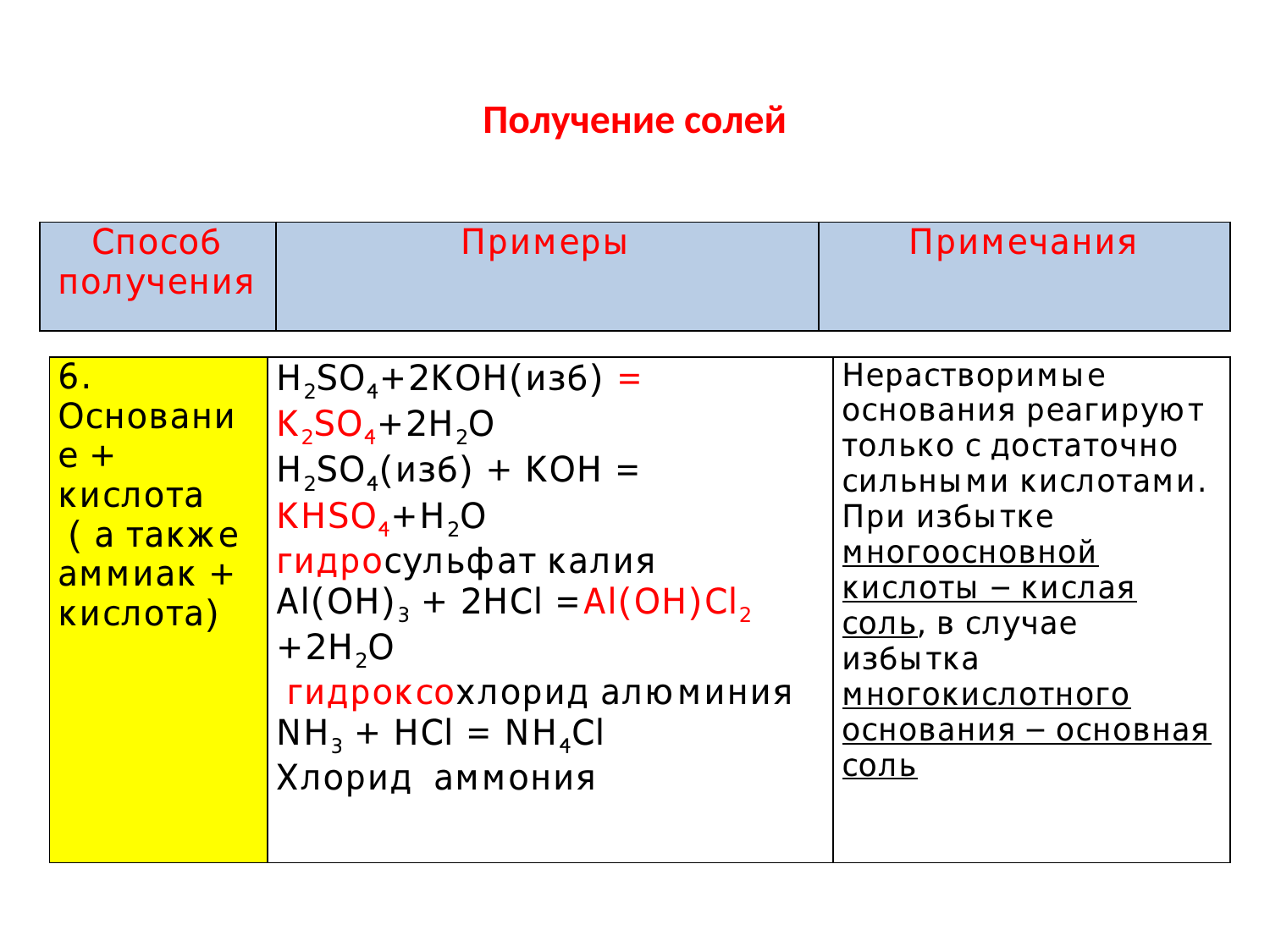

# Получение солей
| Способ получения | Примеры | Примечания |
| --- | --- | --- |
| 6. Основание + кислота ( а также аммиак + кислота) | H2SO4+2KOH(изб) = K2SO4+2H2O  H2SO4(изб) + KOH = KНSO4+H2O гидросульфат калия Al(OH)3 + 2HCl =Al(OH)Cl2 +2Н2О гидроксохлорид алюминия NH3 + HCl = NH4Cl Хлорид аммония | Нерастворимые основания реагируют только с достаточно сильными кислотами. При избытке многоосновной кислоты – кислая соль, в случае избытка многокислотного основания – основная соль |
| --- | --- | --- |